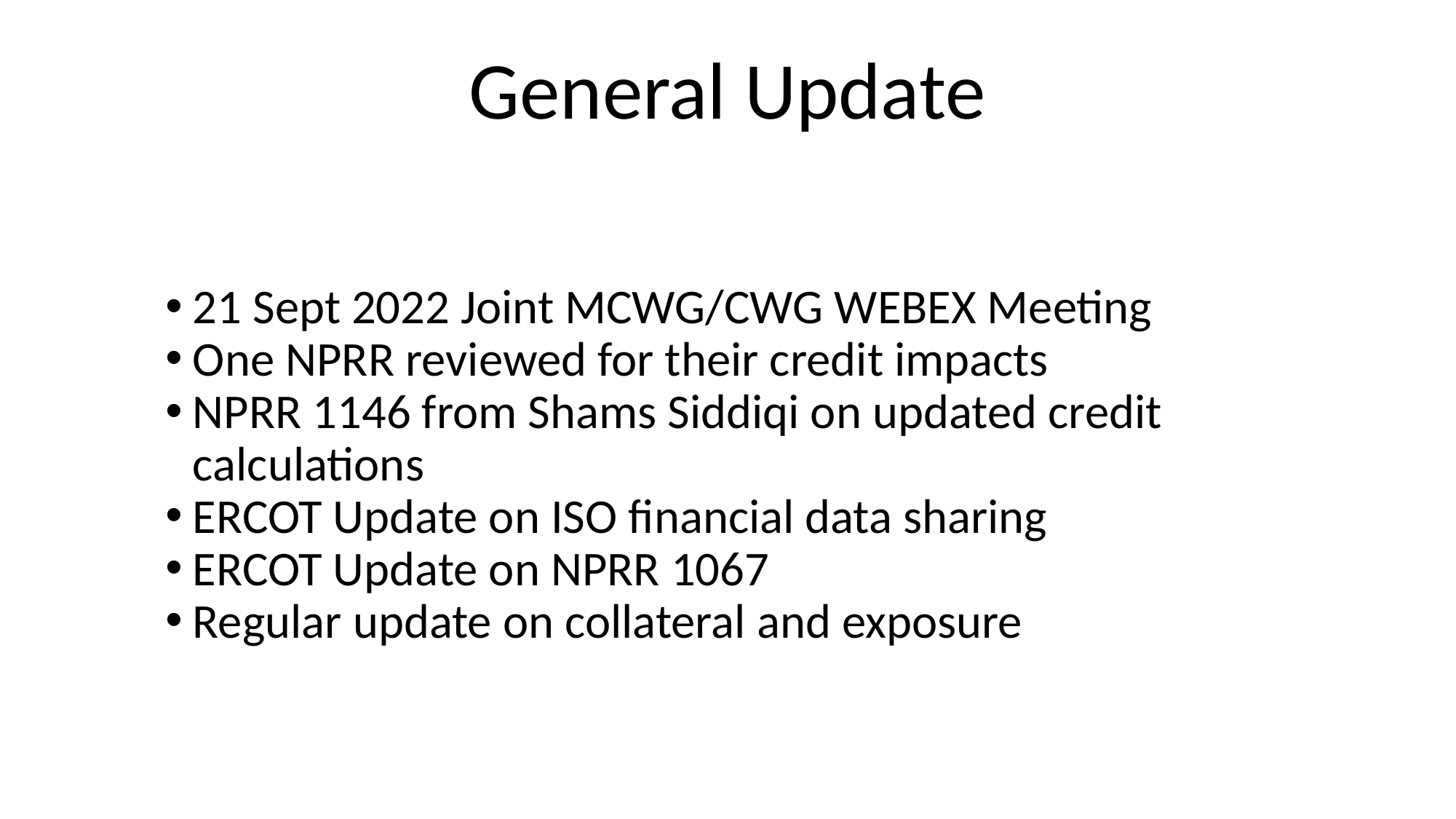

# General Update

21 Sept 2022 Joint MCWG/CWG WEBEX Meeting
One NPRR reviewed for their credit impacts
NPRR 1146 from Shams Siddiqi on updated credit calculations
ERCOT Update on ISO financial data sharing
ERCOT Update on NPRR 1067
Regular update on collateral and exposure